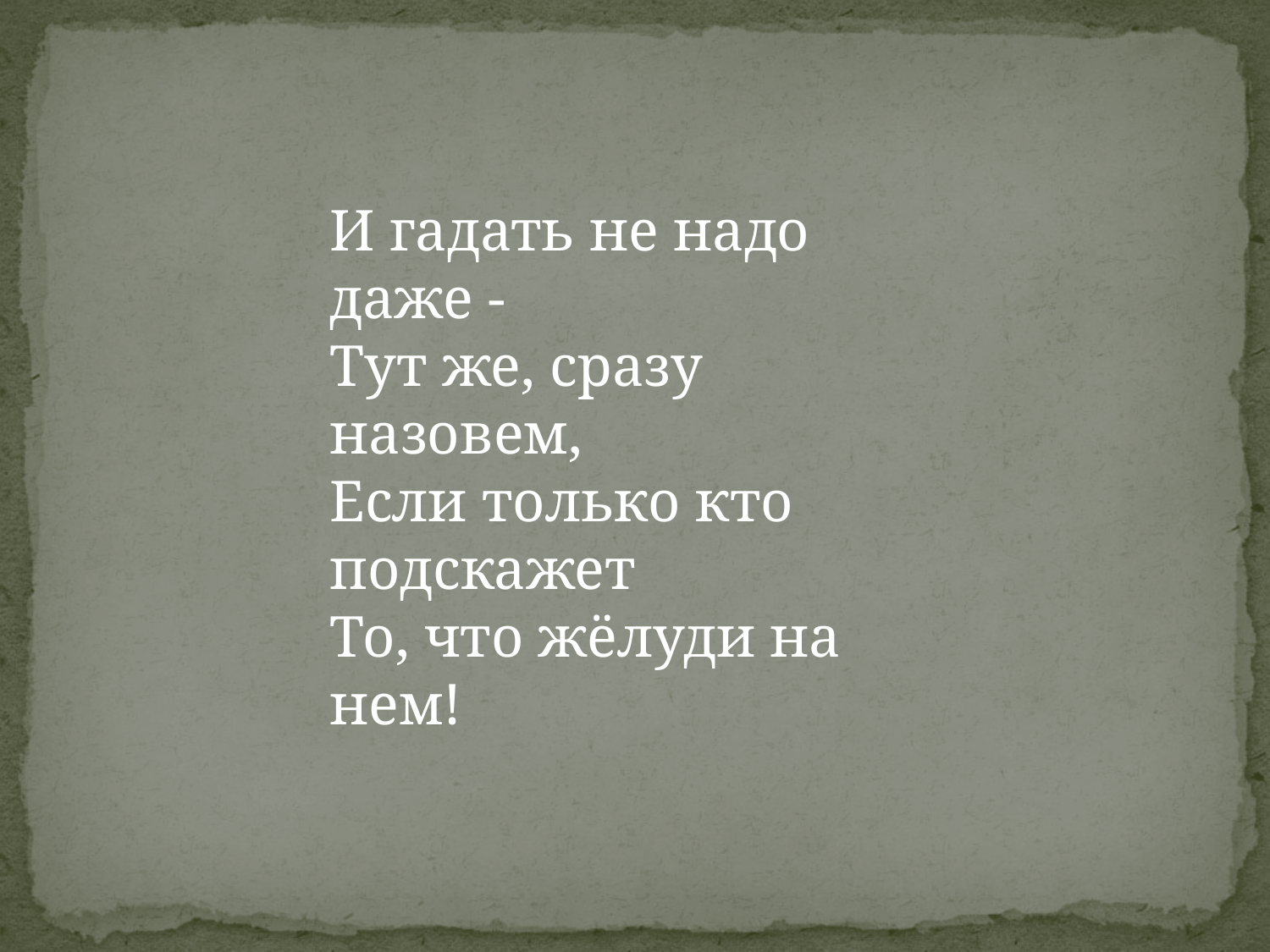

И гадать не надо даже -
Тут же, сразу назовем,
Если только кто подскажет
То, что жёлуди на нем!